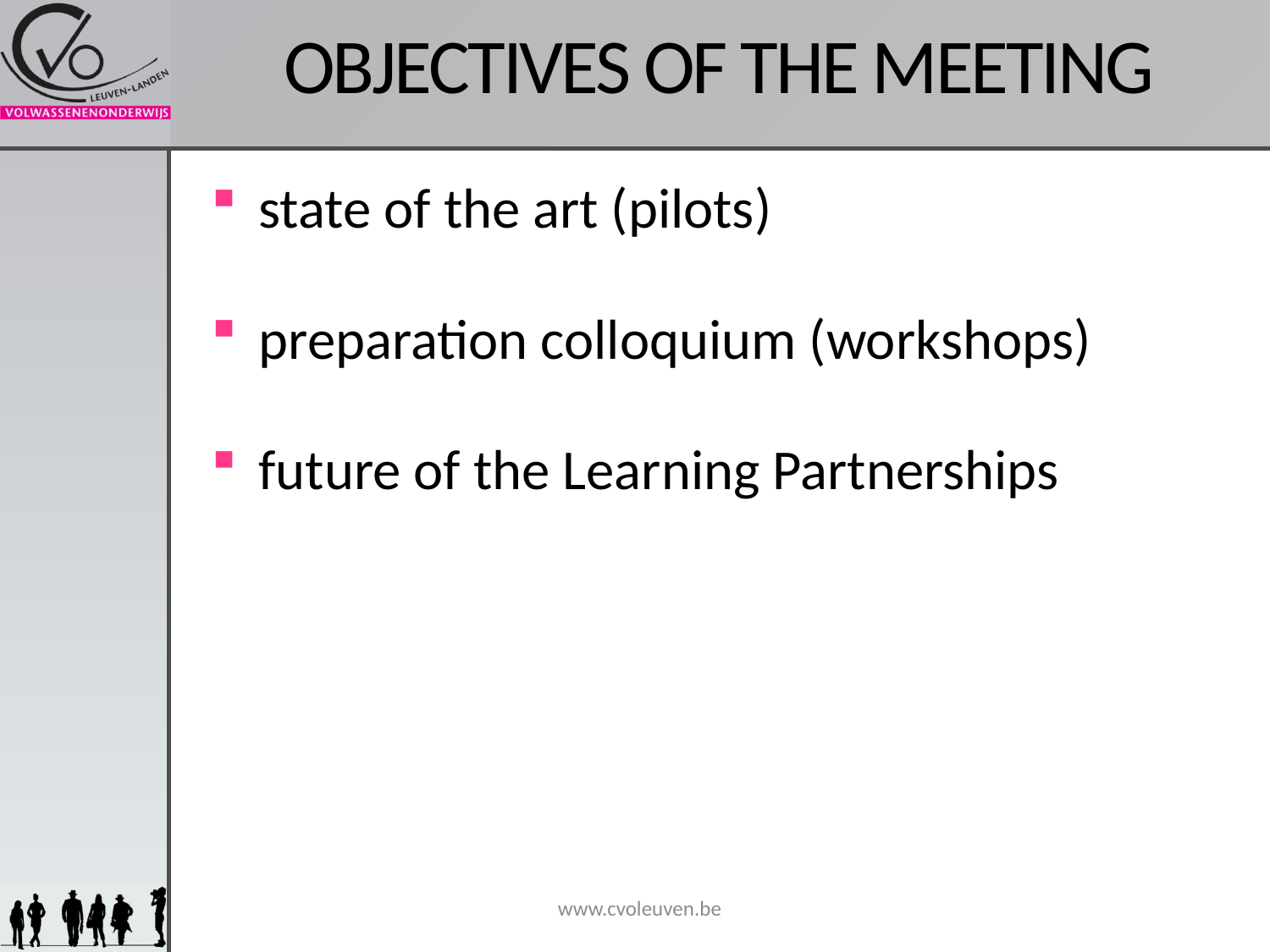

# OBJECTIVES OF THE MEETING
state of the art (pilots)

preparation colloquium (workshops)

future of the Learning Partnerships

www.cvoleuven.be